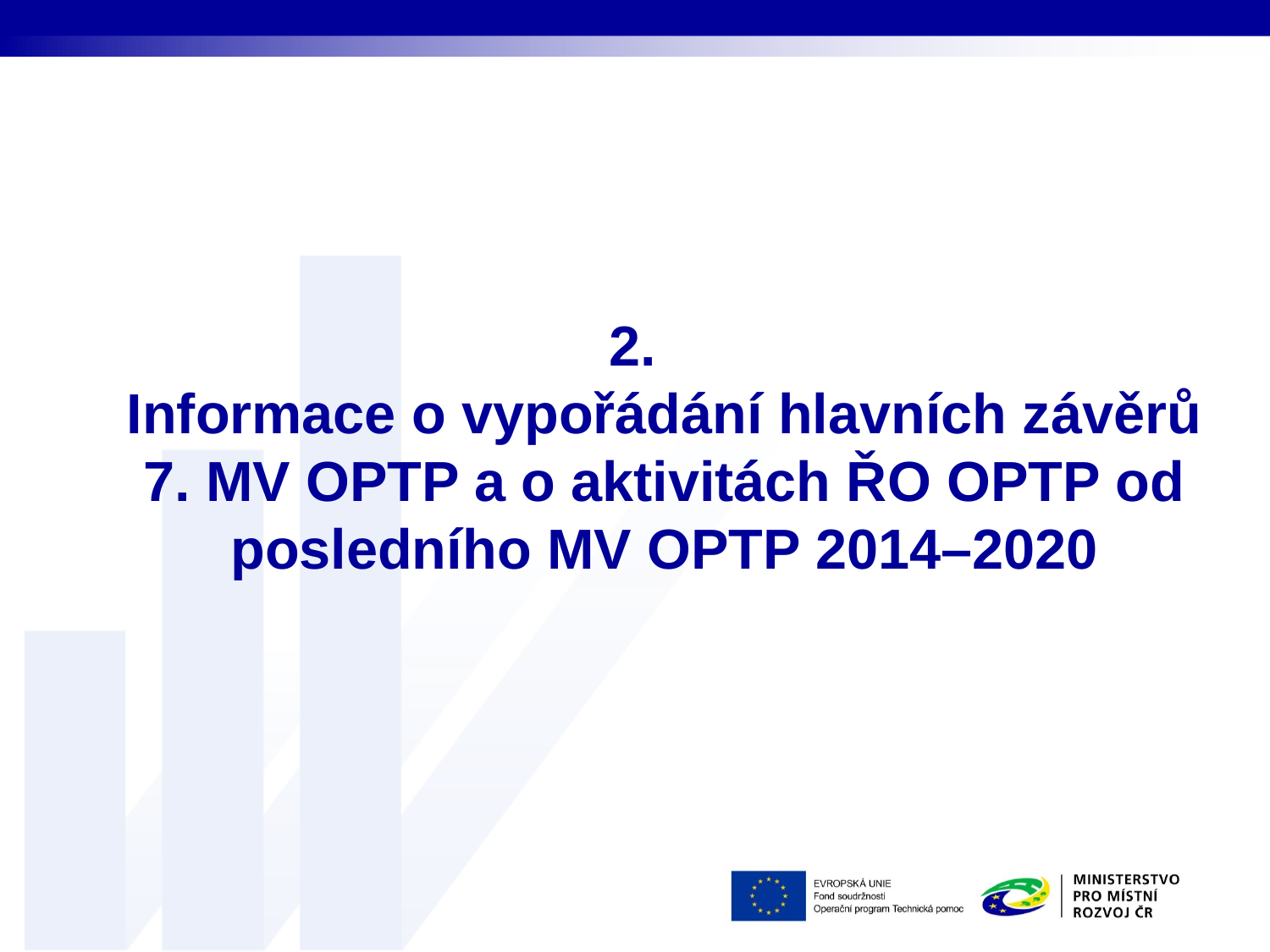

2.
Informace o vypořádání hlavních závěrů 7. MV OPTP a o aktivitách ŘO OPTP od posledního MV OPTP 2014–2020